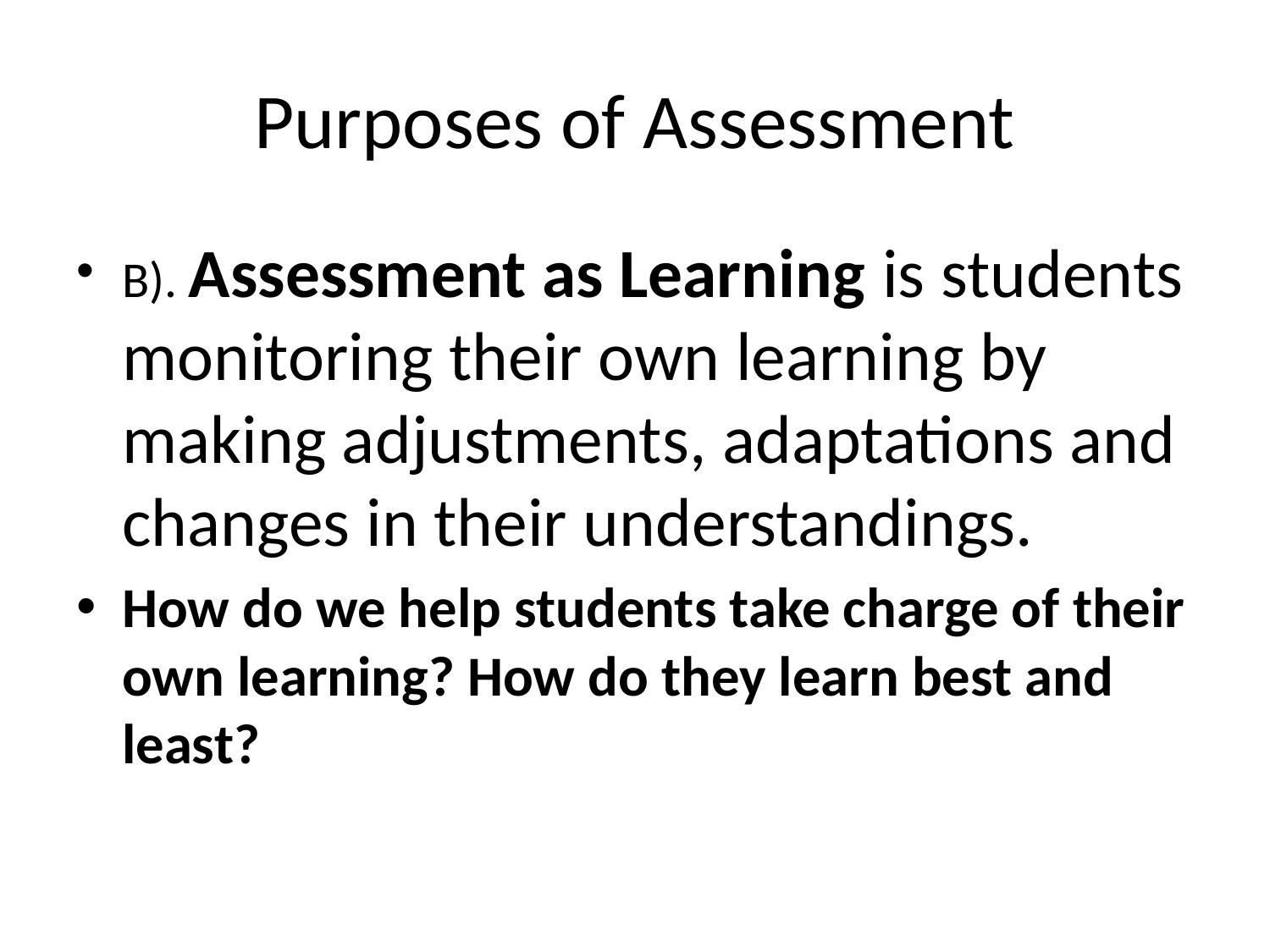

# Purposes of Assessment
B). Assessment as Learning is students monitoring their own learning by making adjustments, adaptations and changes in their understandings.
How do we help students take charge of their own learning? How do they learn best and least?